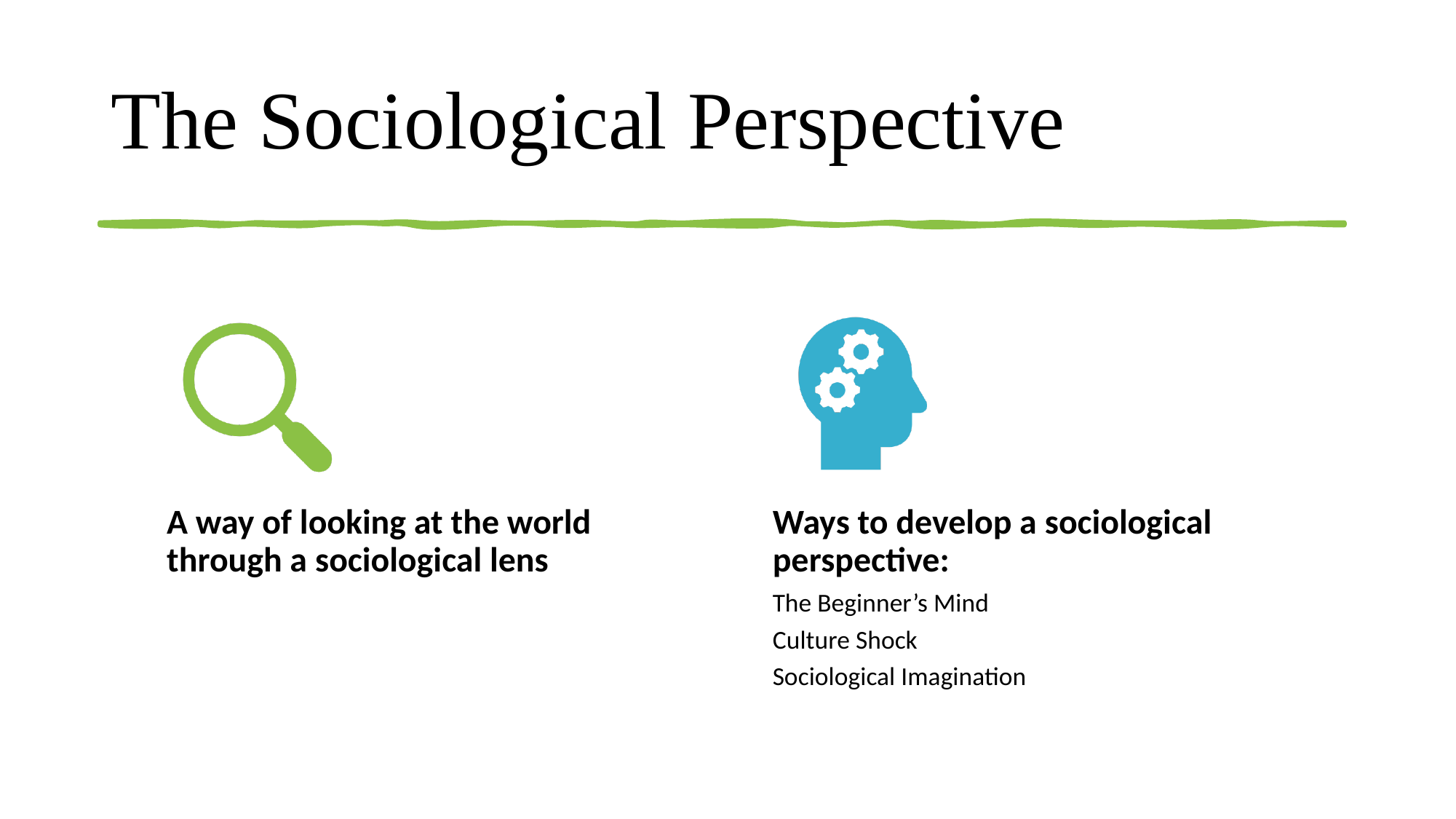

# The Sociological Perspective

A way of looking at the world through a sociological lens
Ways to develop a sociological perspective:
The Beginner’s Mind
Culture Shock
Sociological Imagination